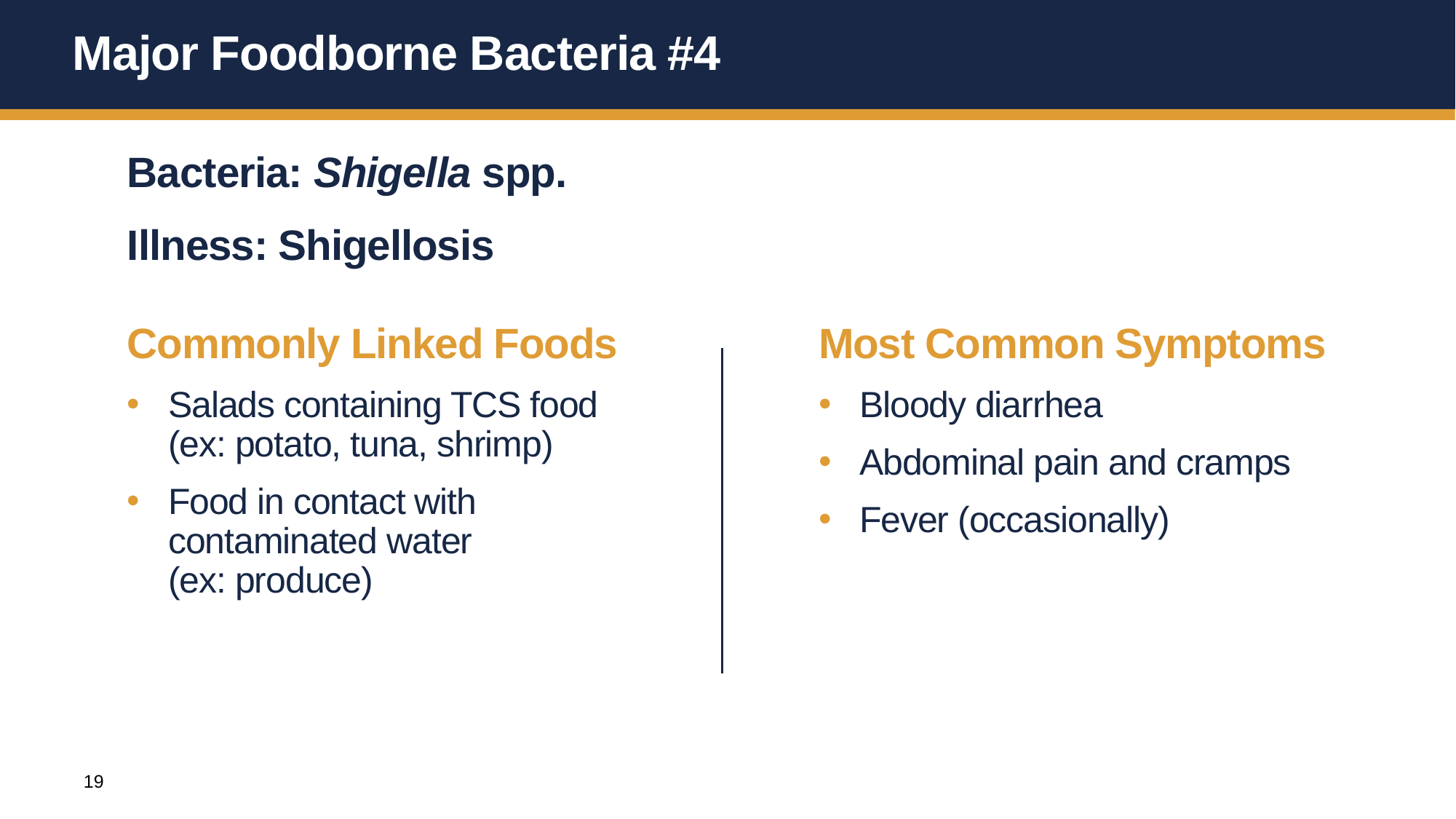

# Major Foodborne Bacteria #4
Bacteria: Shigella spp.
Illness: Shigellosis
Commonly Linked Foods
Salads containing TCS food (ex: potato, tuna, shrimp)
Food in contact with contaminated water            (ex: produce)
Most Common Symptoms
Bloody diarrhea
Abdominal pain and cramps
Fever (occasionally)
19